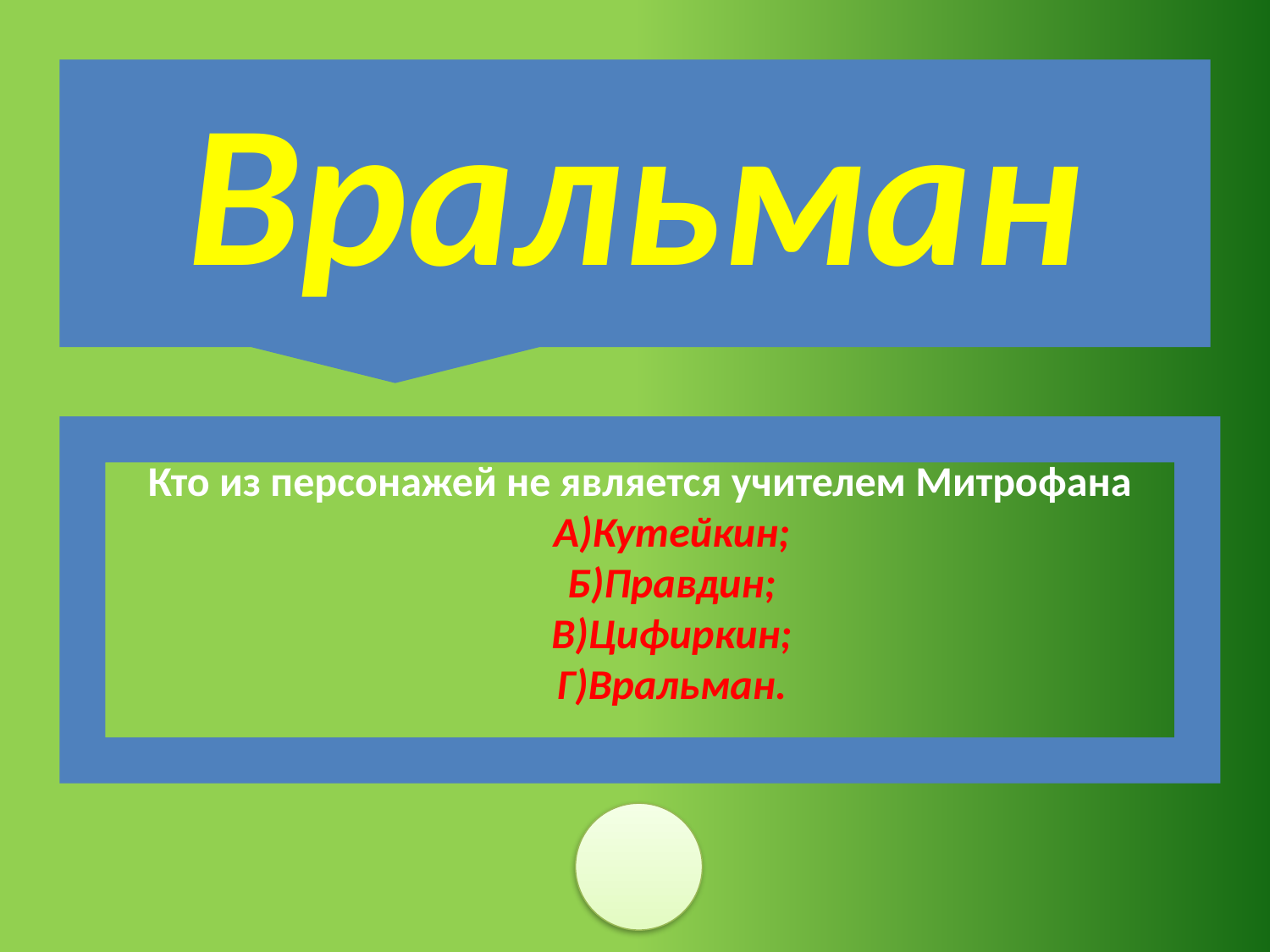

Вральман

Кто из персонажей не является учителем Митрофана
А)Кутейкин;
Б)Правдин;
В)Цифиркин;
Г)Вральман.